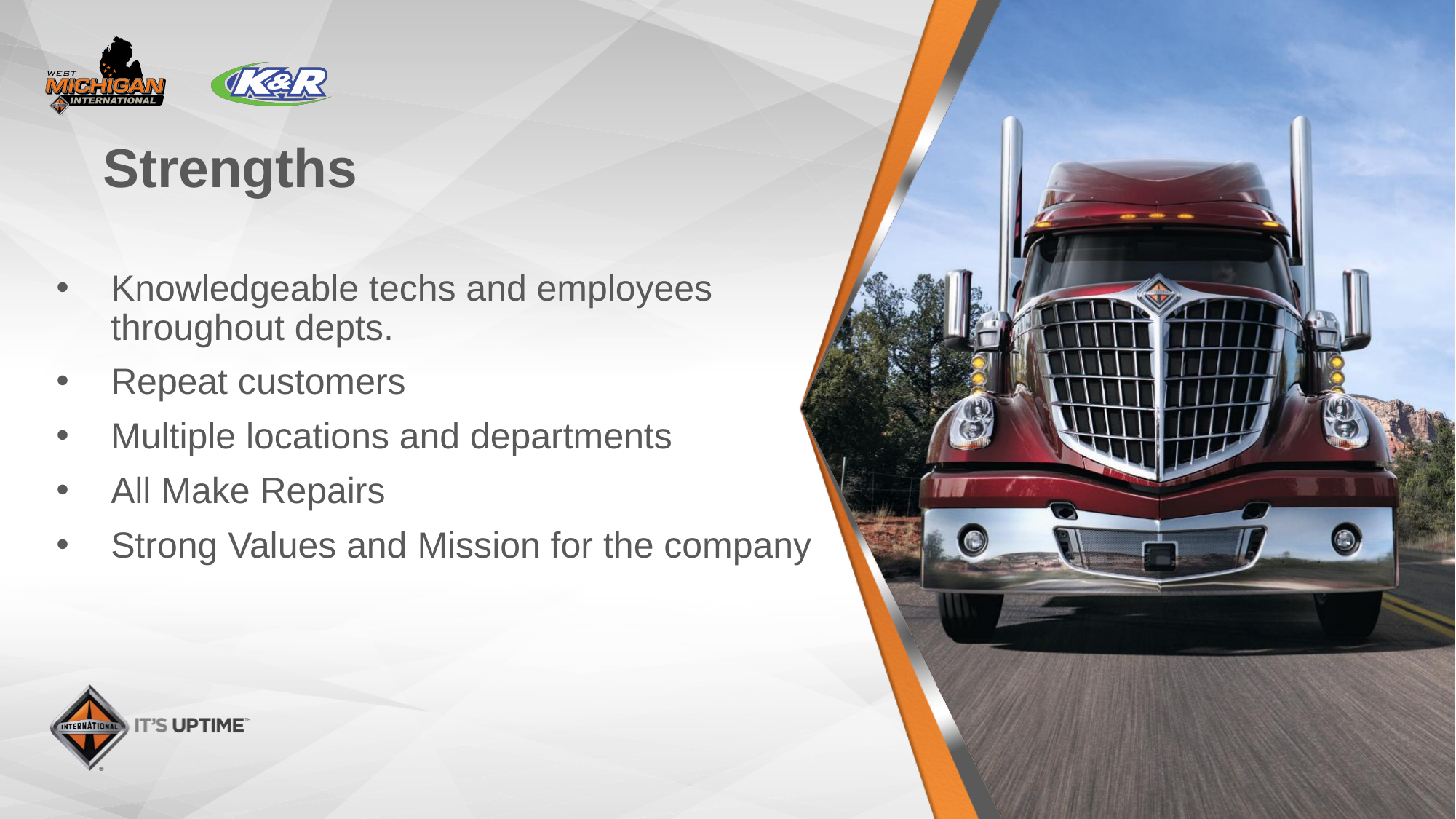

# Strengths
Knowledgeable techs and employees throughout depts.
Repeat customers
Multiple locations and departments
All Make Repairs
Strong Values and Mission for the company